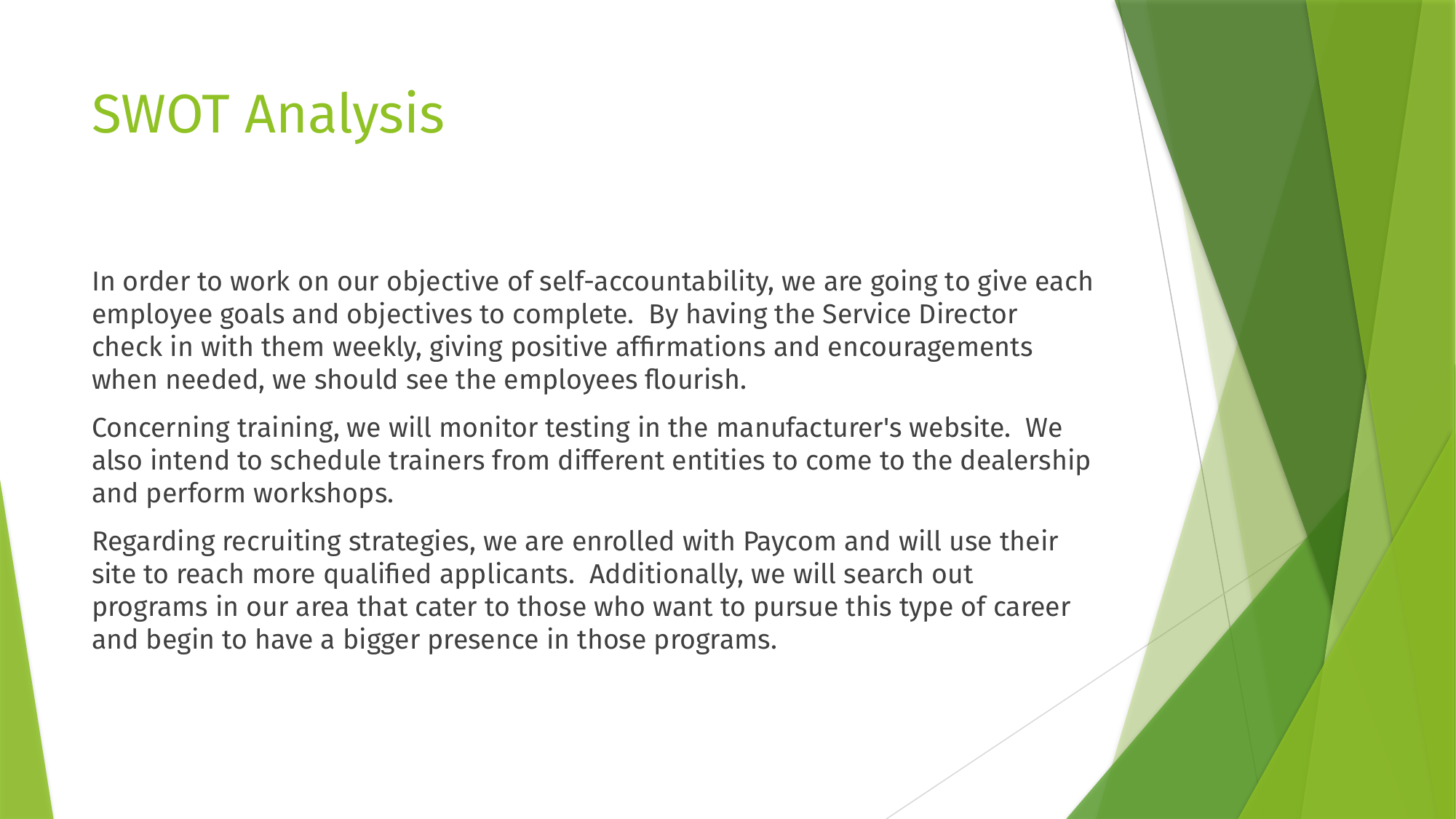

# SWOT Analysis
In order to work on our objective of self-accountability, we are going to give each employee goals and objectives to complete.  By having the Service Director check in with them weekly, giving positive affirmations and encouragements when needed, we should see the employees flourish.
Concerning training, we will monitor testing in the manufacturer's website.  We also intend to schedule trainers from different entities to come to the dealership and perform workshops.
Regarding recruiting strategies, we are enrolled with Paycom and will use their site to reach more qualified applicants.  Additionally, we will search out programs in our area that cater to those who want to pursue this type of career and begin to have a bigger presence in those programs.